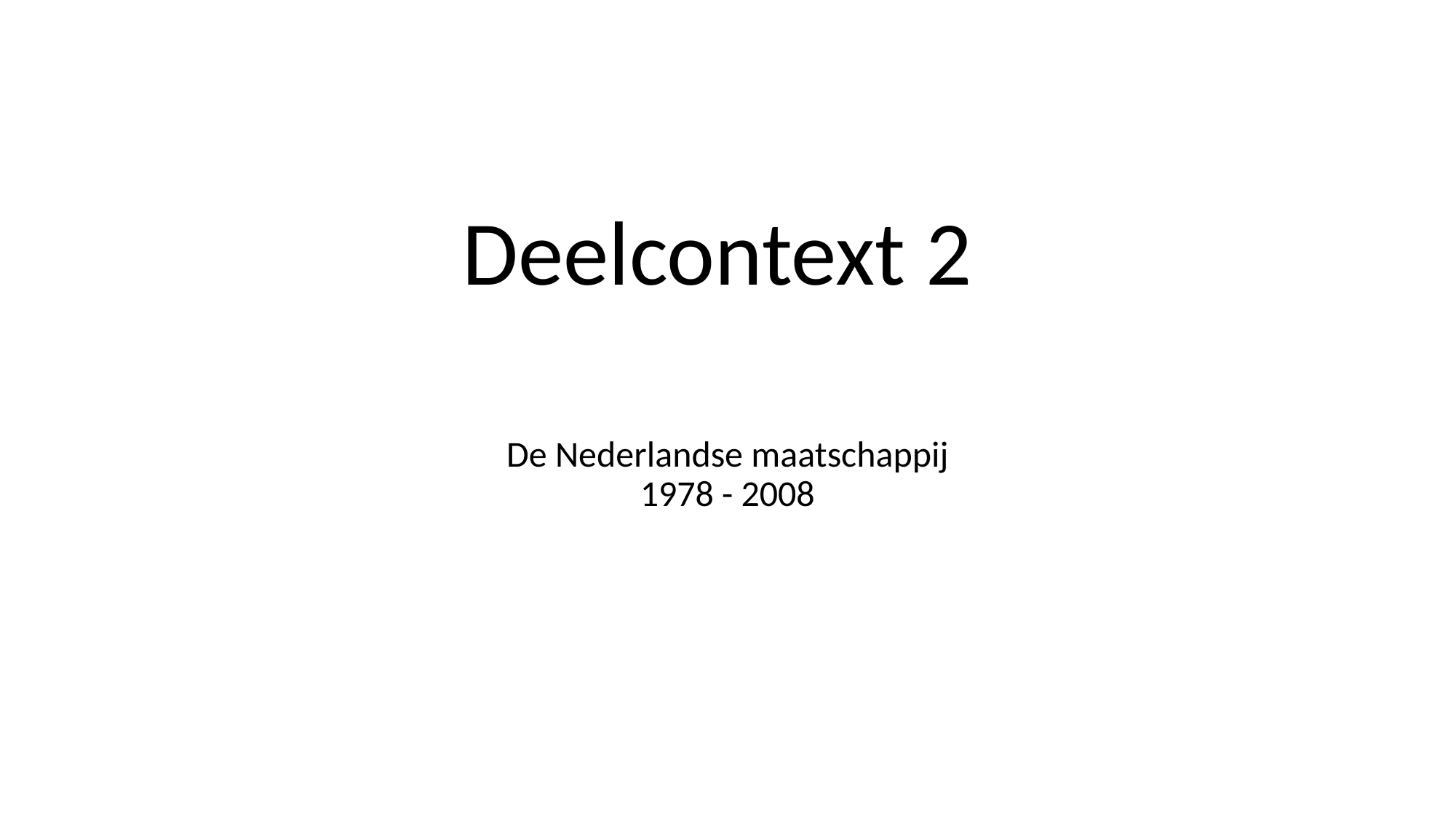

# Deelcontext 2
De Nederlandse maatschappij
1978 - 2008